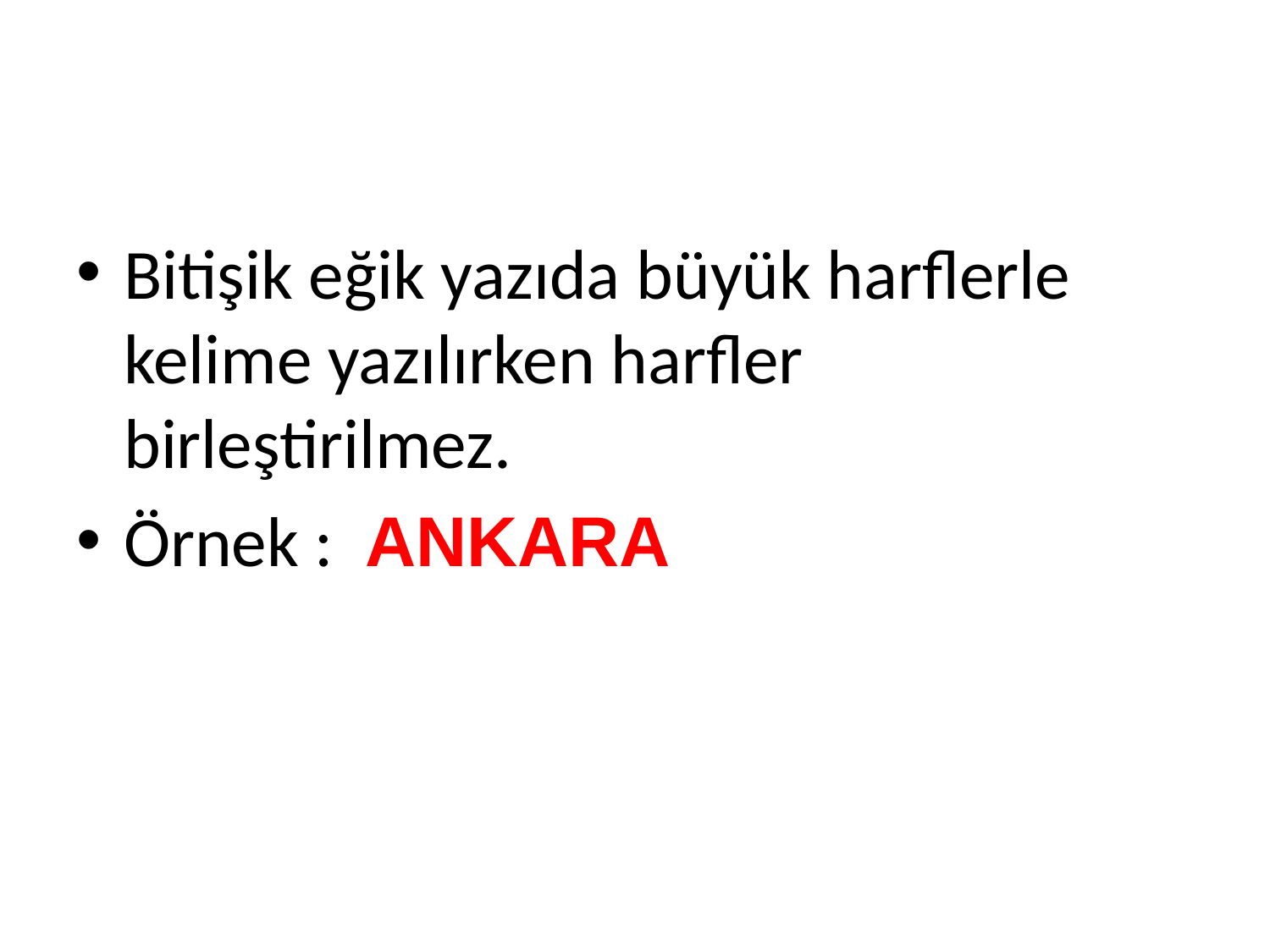

#
Bitişik eğik yazıda büyük harflerle kelime yazılırken harfler birleştirilmez.
Örnek :  ANKARA